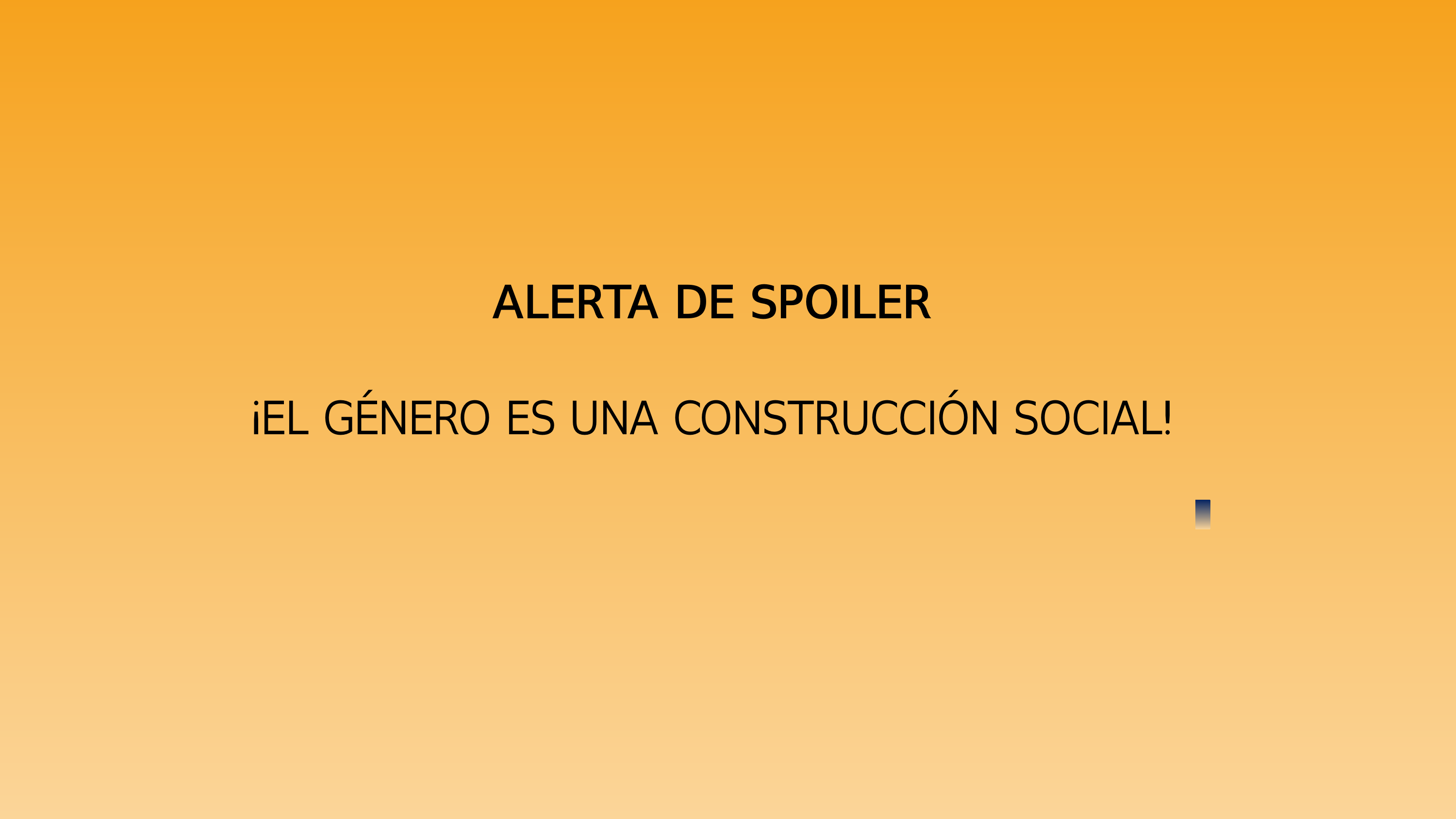

ALERTA DE SPOILER

¡EL GÉNERO ES UNA CONSTRUCCIÓN SOCIAL!